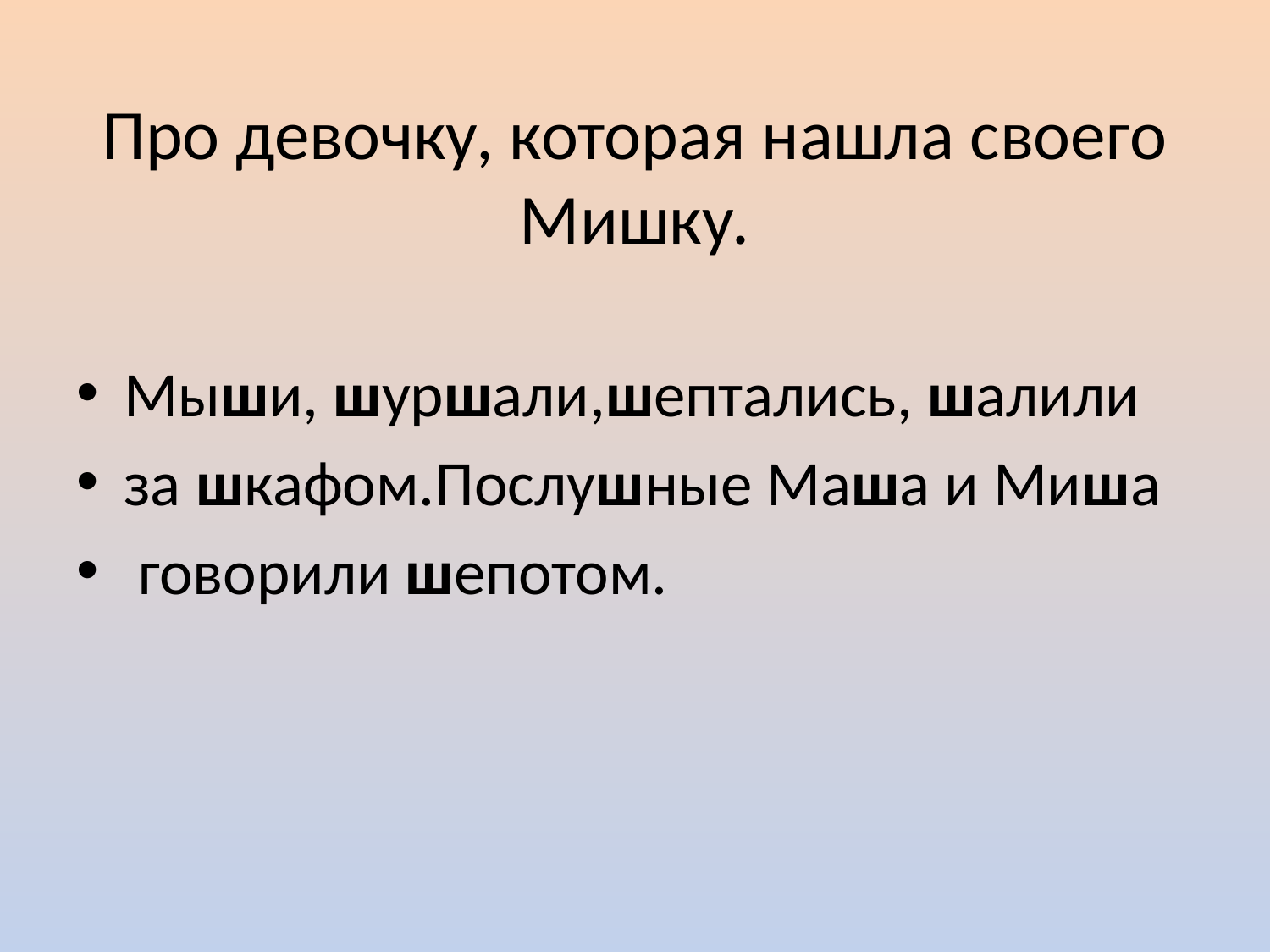

# Про девочку, которая нашла своего Мишку.

Мыши, шуршали,шептались, шалили
за шкафом.Послушные Маша и Миша
 говорили шепотом.